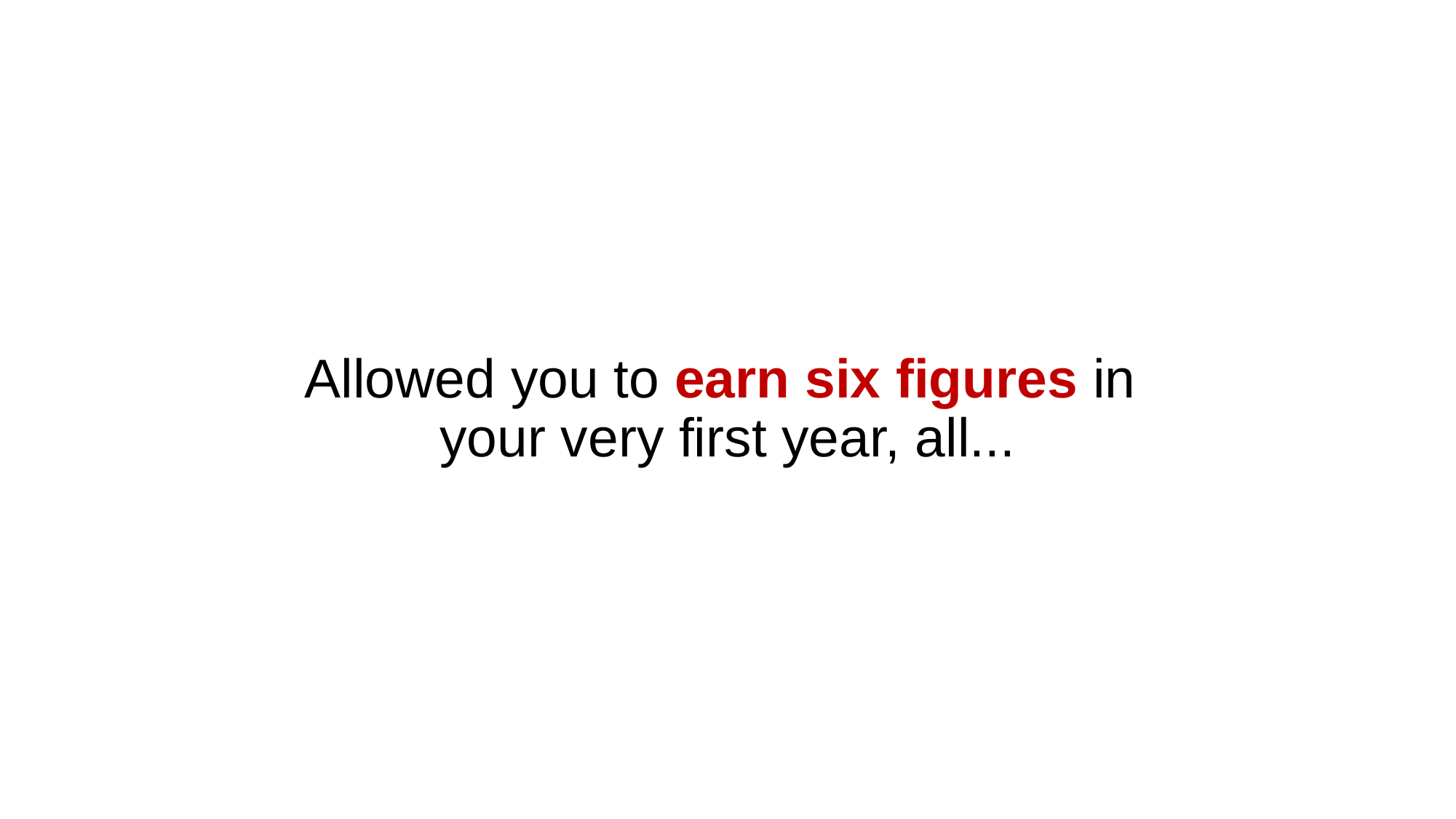

# Allowed you to earn six figures in your very first year, all...